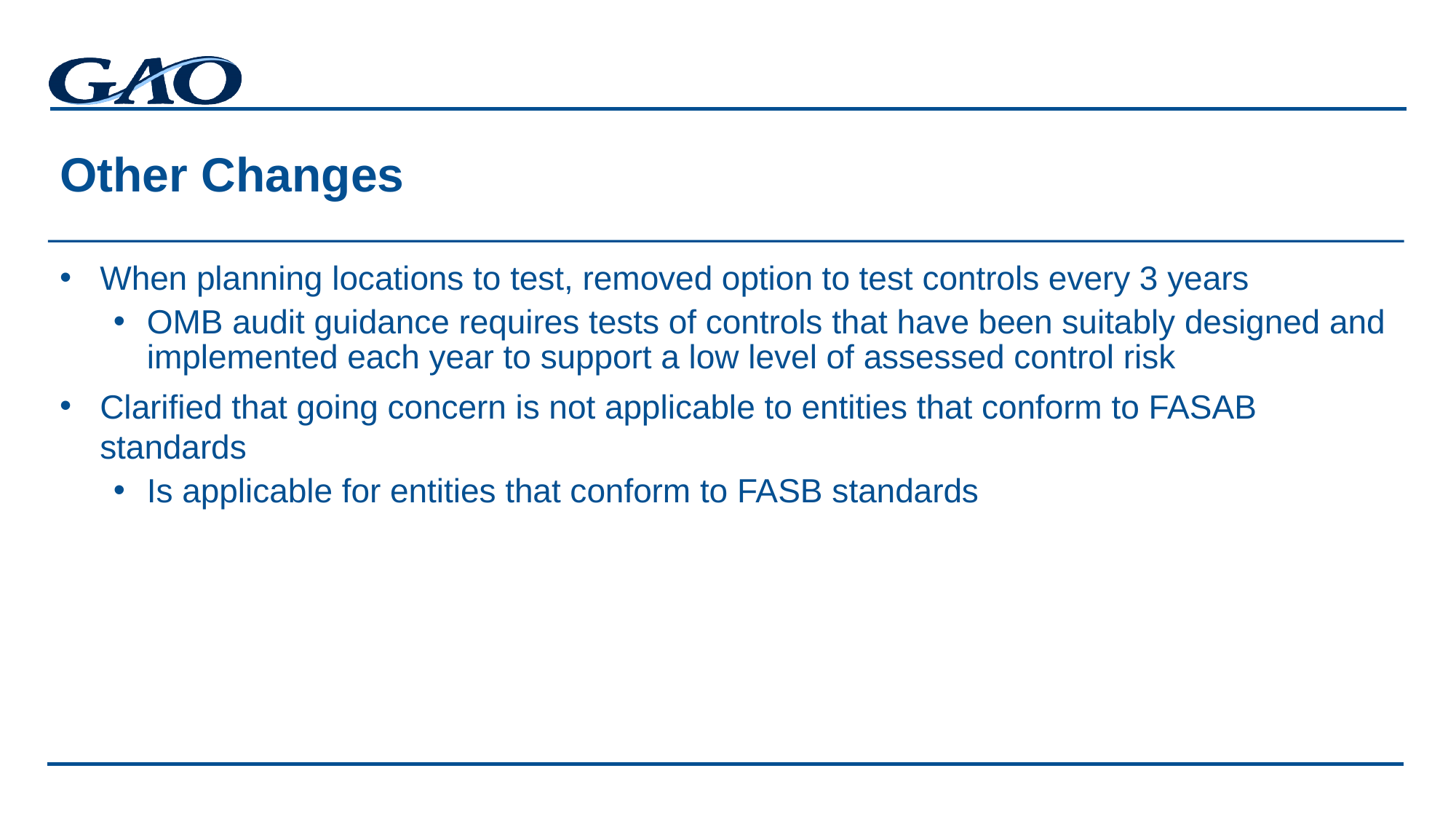

# Other Changes
When planning locations to test, removed option to test controls every 3 years
OMB audit guidance requires tests of controls that have been suitably designed and implemented each year to support a low level of assessed control risk
Clarified that going concern is not applicable to entities that conform to FASAB standards
Is applicable for entities that conform to FASB standards